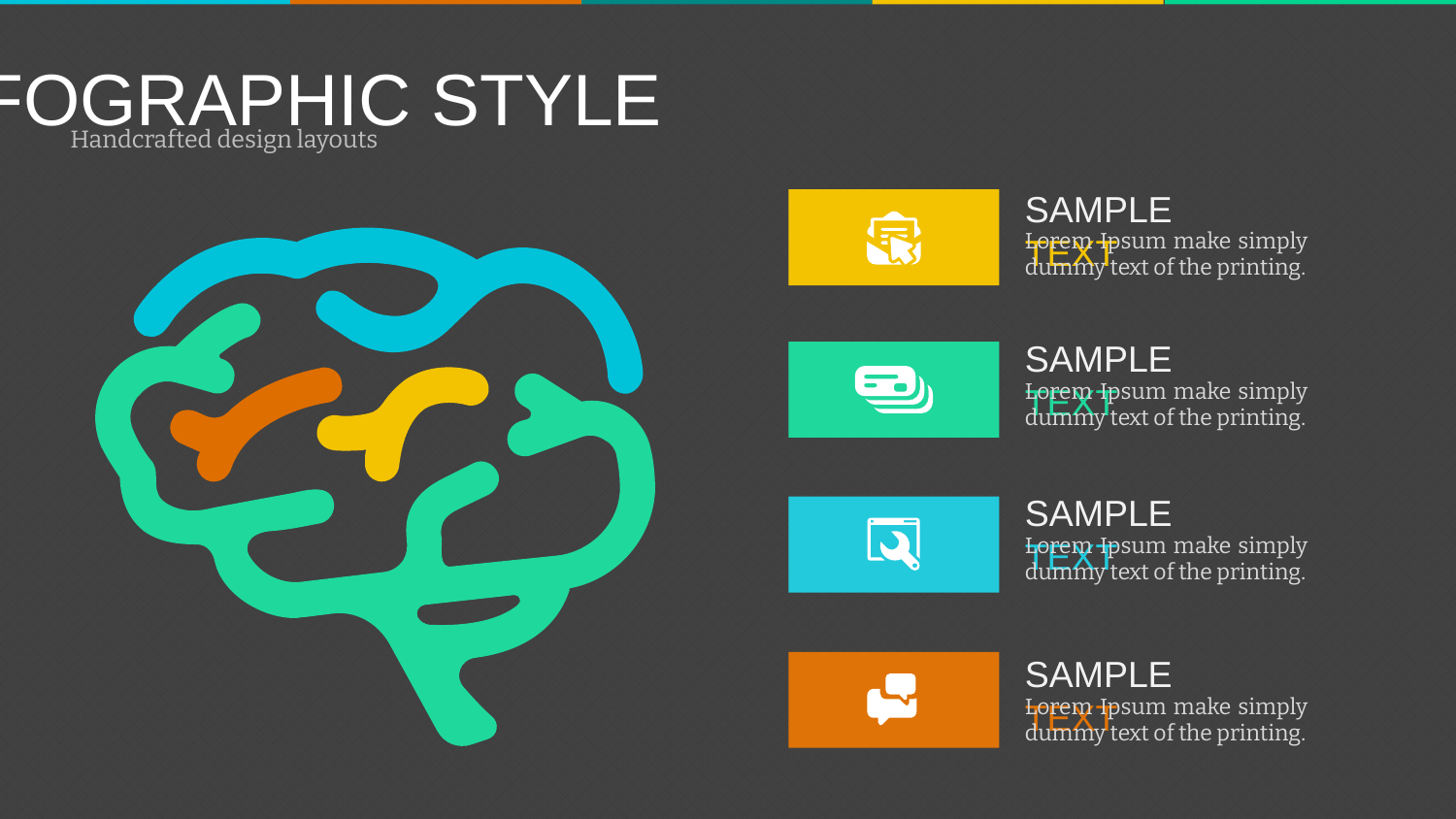

INFOGRAPHIC STYLE
Handcrafted design layouts
SAMPLE TEXT

Lorem Ipsum make simply dummy text of the printing.

SAMPLE TEXT

Lorem Ipsum make simply dummy text of the printing.
SAMPLE TEXT

Lorem Ipsum make simply dummy text of the printing.
SAMPLE TEXT

Lorem Ipsum make simply dummy text of the printing.